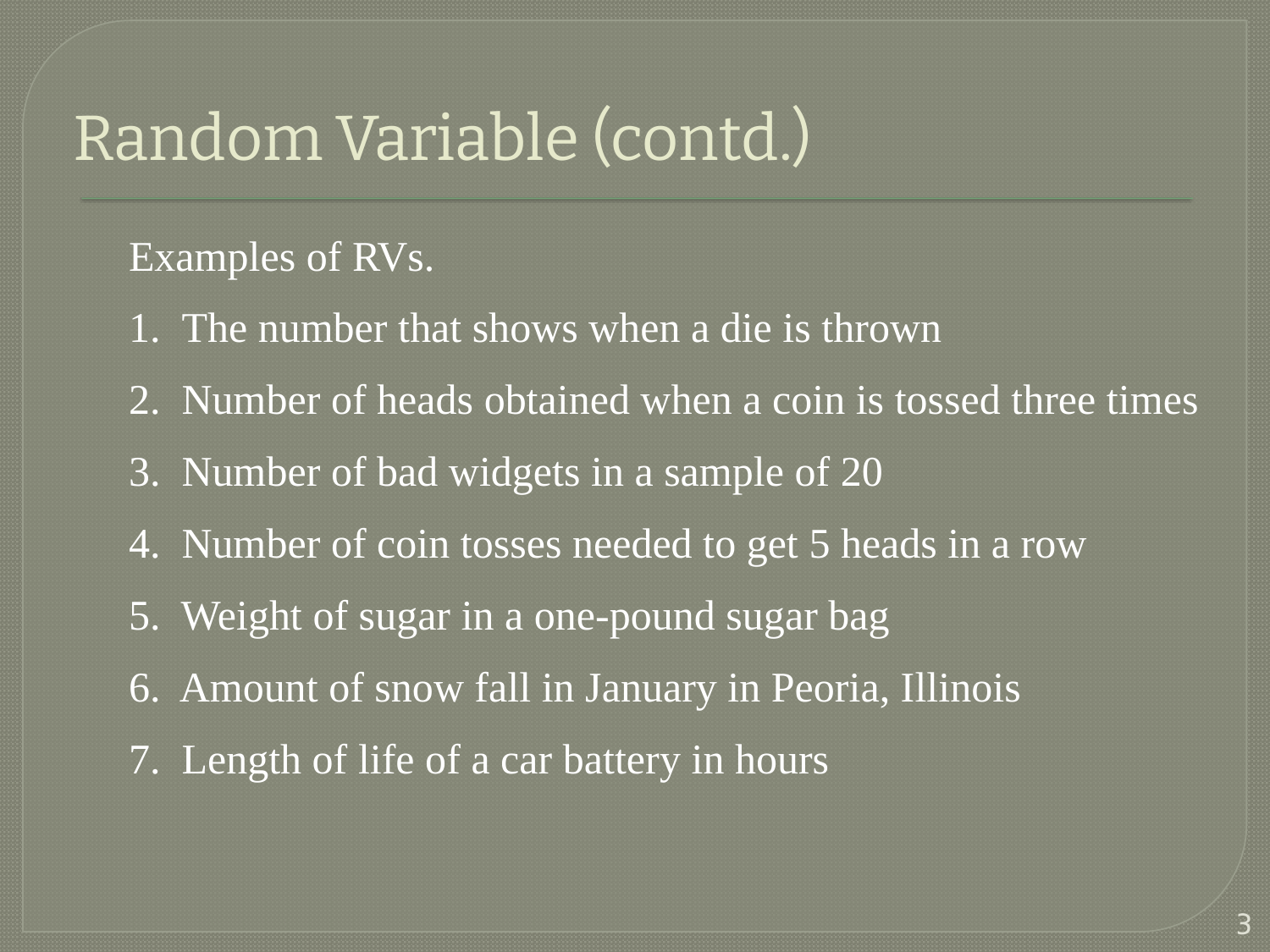

# Random Variable (contd.)
Examples of RVs.
1.  The number that shows when a die is thrown
2.  Number of heads obtained when a coin is tossed three times
3.  Number of bad widgets in a sample of 20
4.  Number of coin tosses needed to get 5 heads in a row
5.  Weight of sugar in a one-pound sugar bag
6.  Amount of snow fall in January in Peoria, Illinois
7.  Length of life of a car battery in hours
3